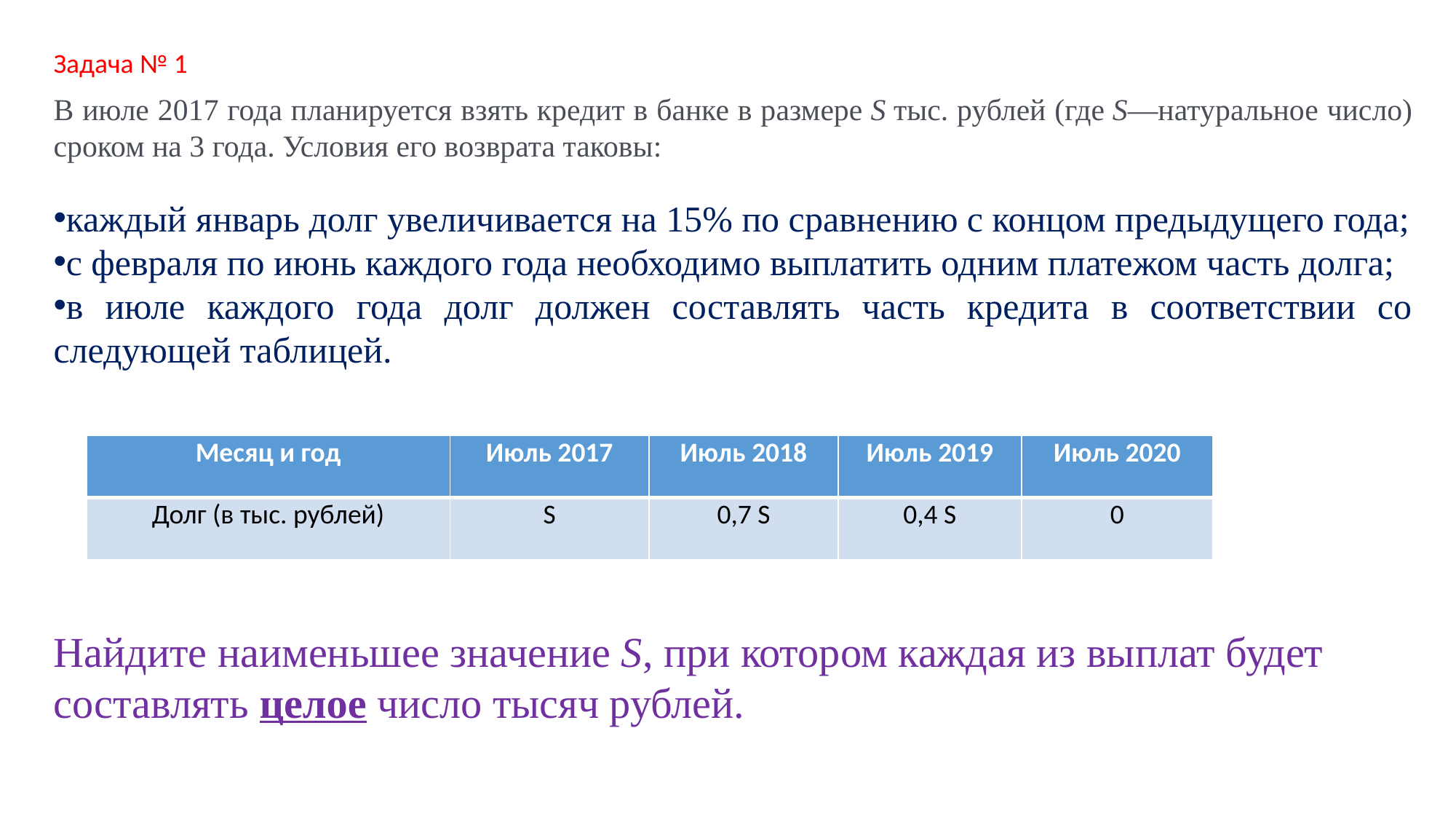

Задача № 1
В июле 2017 года планируется взять кредит в банке в размере S тыс. рублей (где S—натуральное число) сроком на 3 года. Условия его возврата таковы:

каждый январь долг увеличивается на 15% по сравнению с концом предыдущего года;
с февраля по июнь каждого года необходимо выплатить одним платежом часть долга;
в июле каждого года долг должен составлять часть кредита в соответствии со следующей таблицей.
| Месяц и год | Июль 2017 | Июль 2018 | Июль 2019 | Июль 2020 |
| --- | --- | --- | --- | --- |
| Долг (в тыс. рублей) | S | 0,7 S | 0,4 S | 0 |

Найдите наименьшее значение S, при котором каждая из выплат будет составлять целое число тысяч рублей.